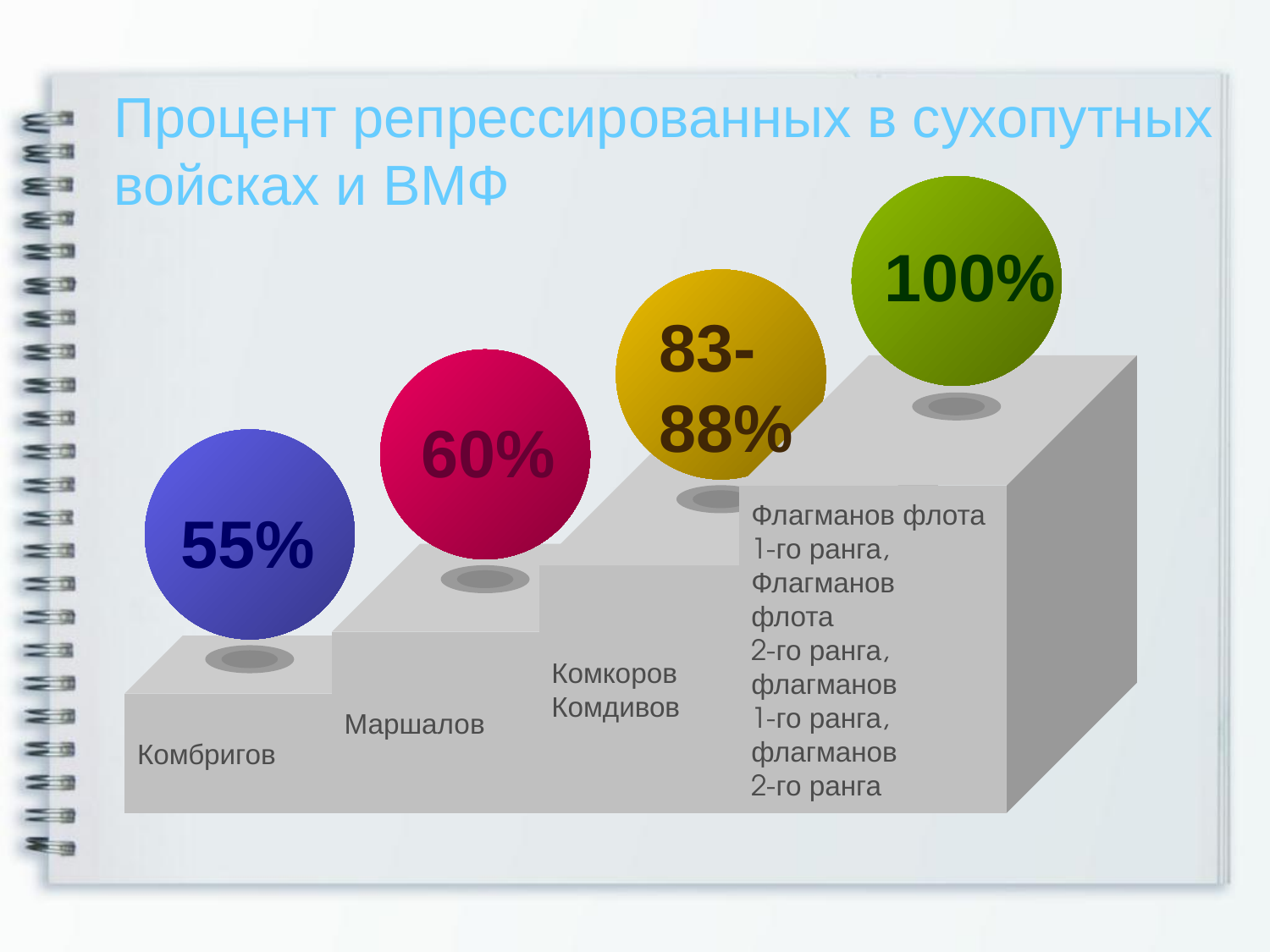

# Процент репрессированных в сухопутных войсках и ВМФ

100%

83-
88%

Флагманов флота
1-го ранга,
Флагманов
флота
2-го ранга,
флагманов
1-го ранга,
флагманов
2-го ранга

60%

Комкоров
Комдивов
55%
Маршалов
Комбригов